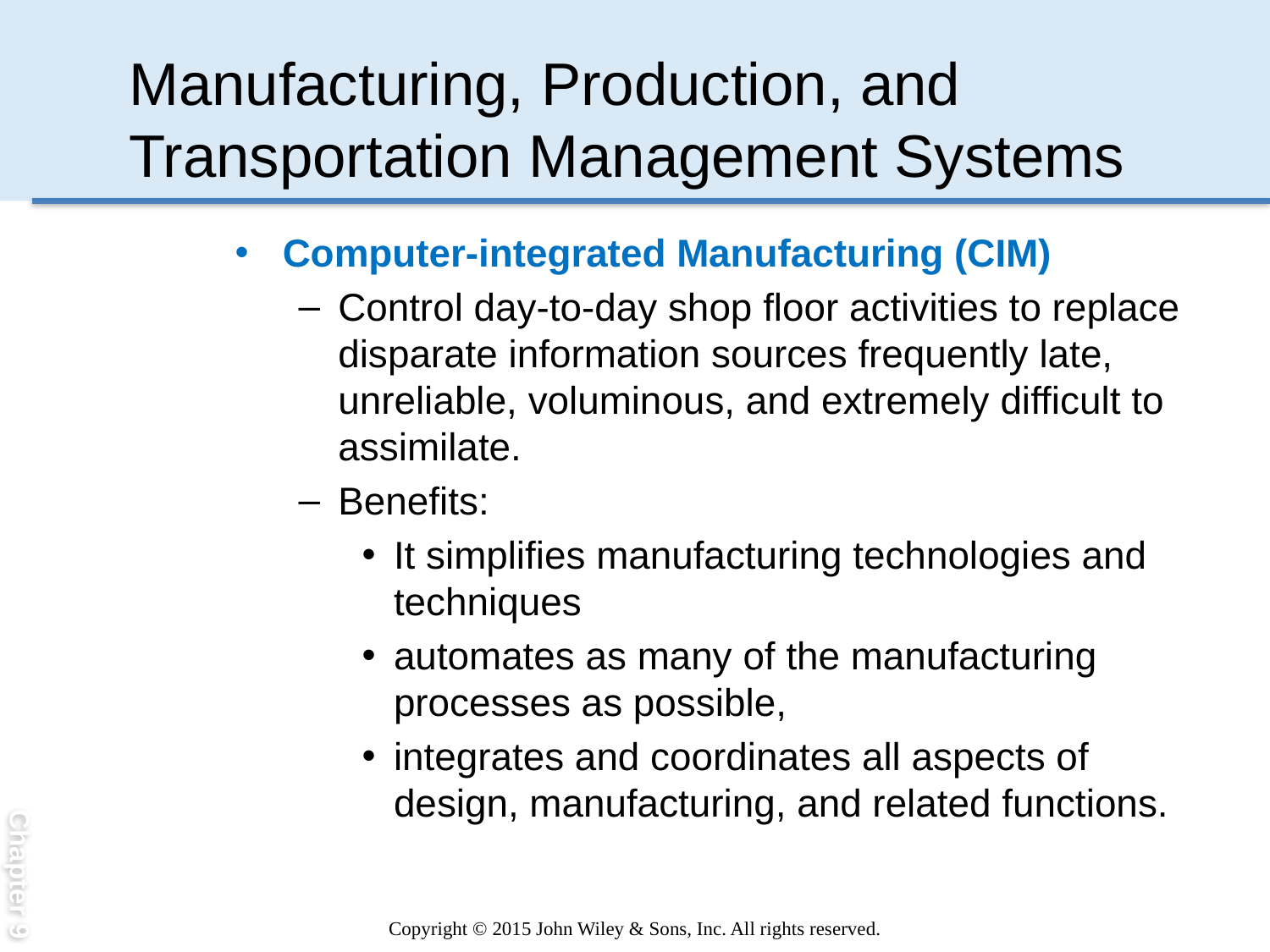

Chapter 9
# Manufacturing, Production, and Transportation Management Systems
Computer-integrated Manufacturing (CIM)
Control day-to-day shop floor activities to replace disparate information sources frequently late, unreliable, voluminous, and extremely difficult to assimilate.
Benefits:
It simplifies manufacturing technologies and techniques
automates as many of the manufacturing processes as possible,
integrates and coordinates all aspects of design, manufacturing, and related functions.